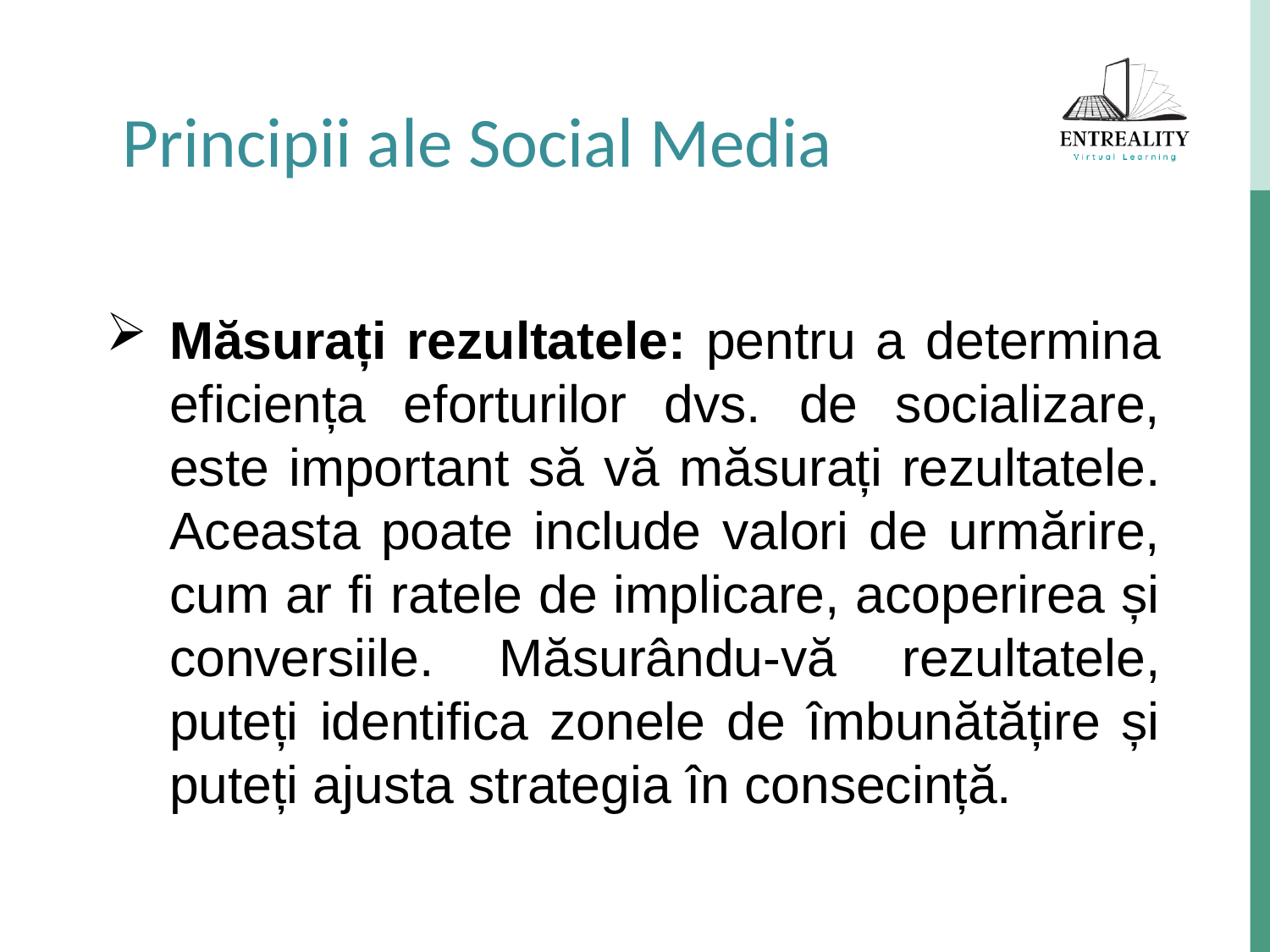

Principii ale Social Media
Măsurați rezultatele: pentru a determina eficiența eforturilor dvs. de socializare, este important să vă măsurați rezultatele. Aceasta poate include valori de urmărire, cum ar fi ratele de implicare, acoperirea și conversiile. Măsurându-vă rezultatele, puteți identifica zonele de îmbunătățire și puteți ajusta strategia în consecință.